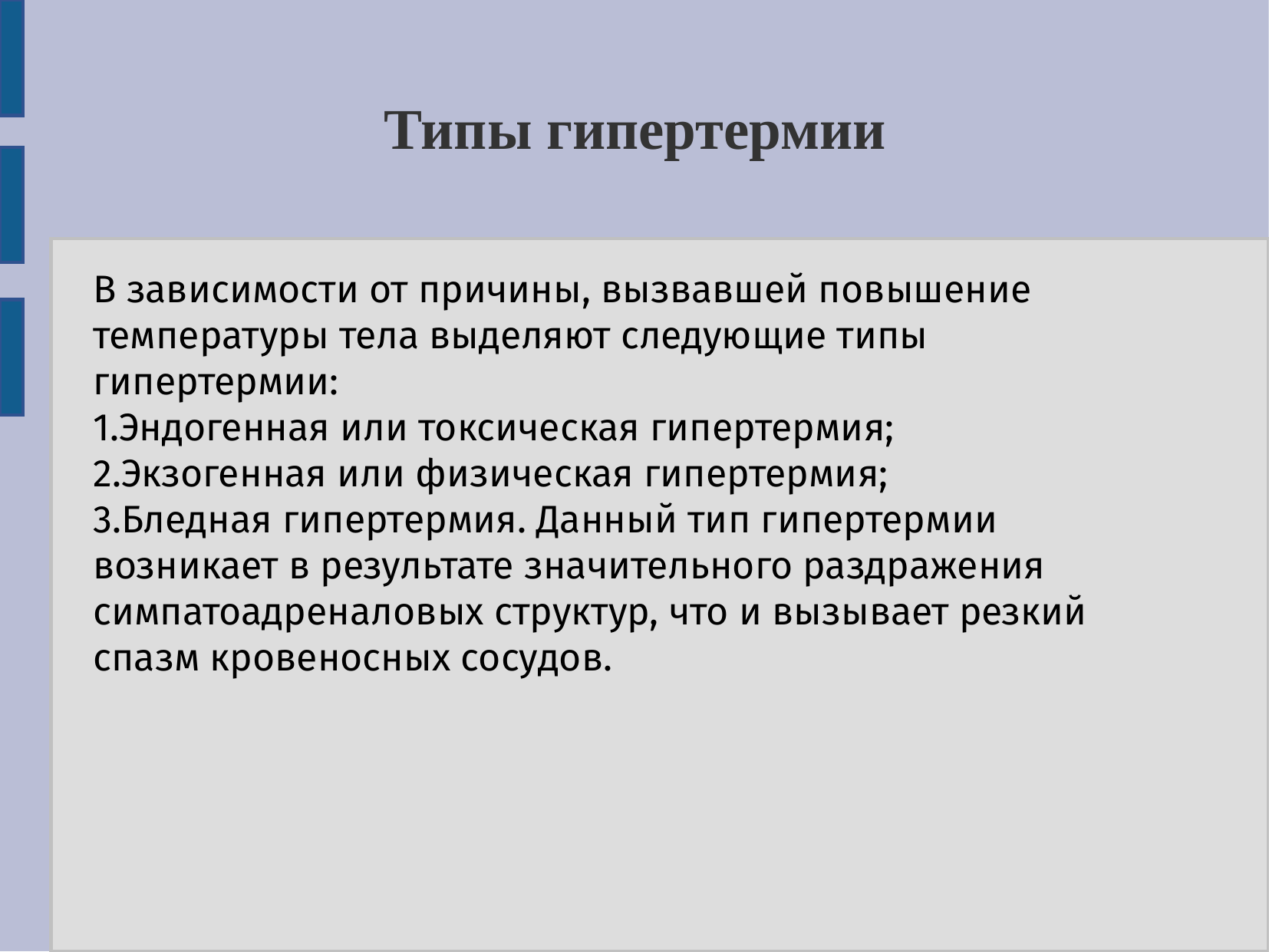

# Типы гипертермии
В зависимости от причины, вызвавшей повышение температуры тела выделяют следующие типы гипертермии:
Эндогенная или токсическая гипертермия;
Экзогенная или физическая гипертермия;
Бледная гипертермия. Данный тип гипертермии возникает в результате значительного раздражения симпатоадреналовых структур, что и вызывает резкий спазм кровеносных сосудов.